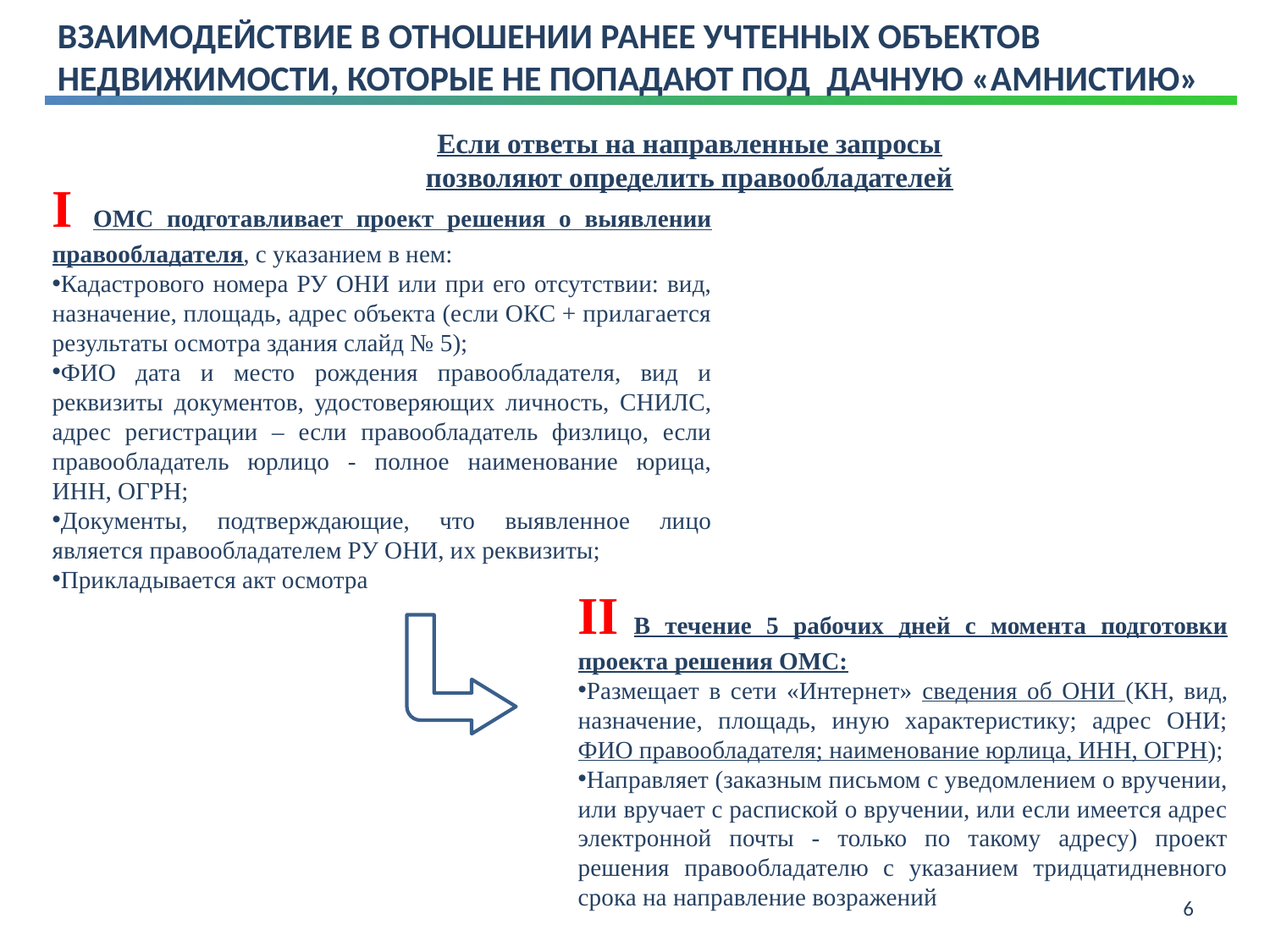

ВЗАИМОДЕЙСТВИЕ В ОТНОШЕНИИ РАНЕЕ УЧТЕННЫХ ОБЪЕКТОВ НЕДВИЖИМОСТИ, КОТОРЫЕ НЕ ПОПАДАЮТ ПОД  ДАЧНУЮ «АМНИСТИЮ»

Если ответы на направленные запросы позволяют определить правообладателей
I ОМС подготавливает проект решения о выявлении правообладателя, с указанием в нем:
Кадастрового номера РУ ОНИ или при его отсутствии: вид, назначение, площадь, адрес объекта (если ОКС + прилагается результаты осмотра здания слайд № 5);
ФИО дата и место рождения правообладателя, вид и реквизиты документов, удостоверяющих личность, СНИЛС, адрес регистрации – если правообладатель физлицо, если правообладатель юрлицо - полное наименование юрица, ИНН, ОГРН;
Документы, подтверждающие, что выявленное лицо является правообладателем РУ ОНИ, их реквизиты;
Прикладывается акт осмотра

II В течение 5 рабочих дней с момента подготовки проекта решения ОМС:
Размещает в сети «Интернет» сведения об ОНИ (КН, вид, назначение, площадь, иную характеристику; адрес ОНИ; ФИО правообладателя; наименование юрлица, ИНН, ОГРН);
Направляет (заказным письмом с уведомлением о вручении, или вручает с распиской о вручении, или если имеется адрес электронной почты - только по такому адресу) проект решения правообладателю с указанием тридцатидневного срока на направление возражений

6